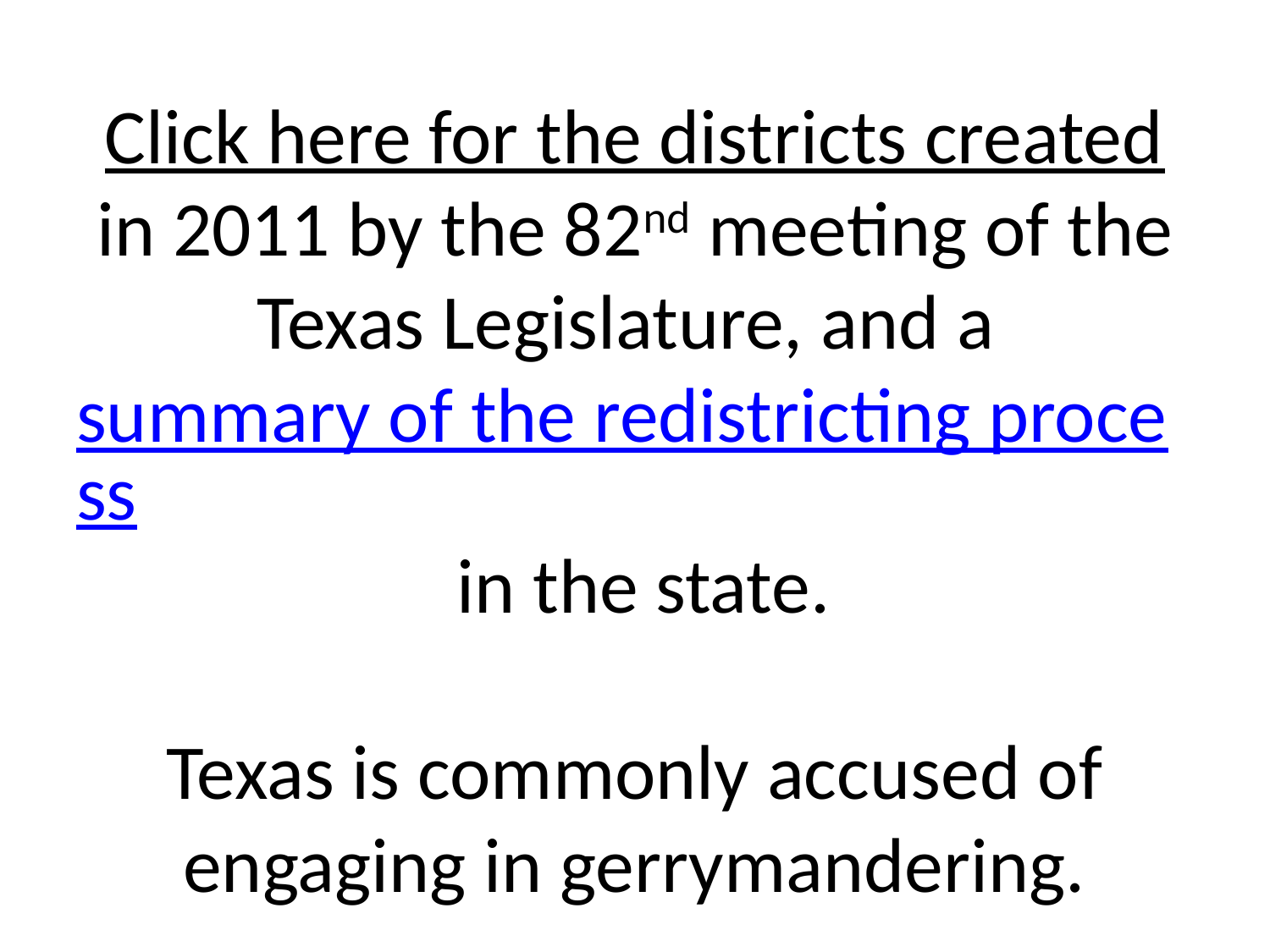

# Click here for the districts created in 2011 by the 82nd meeting of the Texas Legislature, and a summary of the redistricting process in the state. Texas is commonly accused of engaging in gerrymandering.